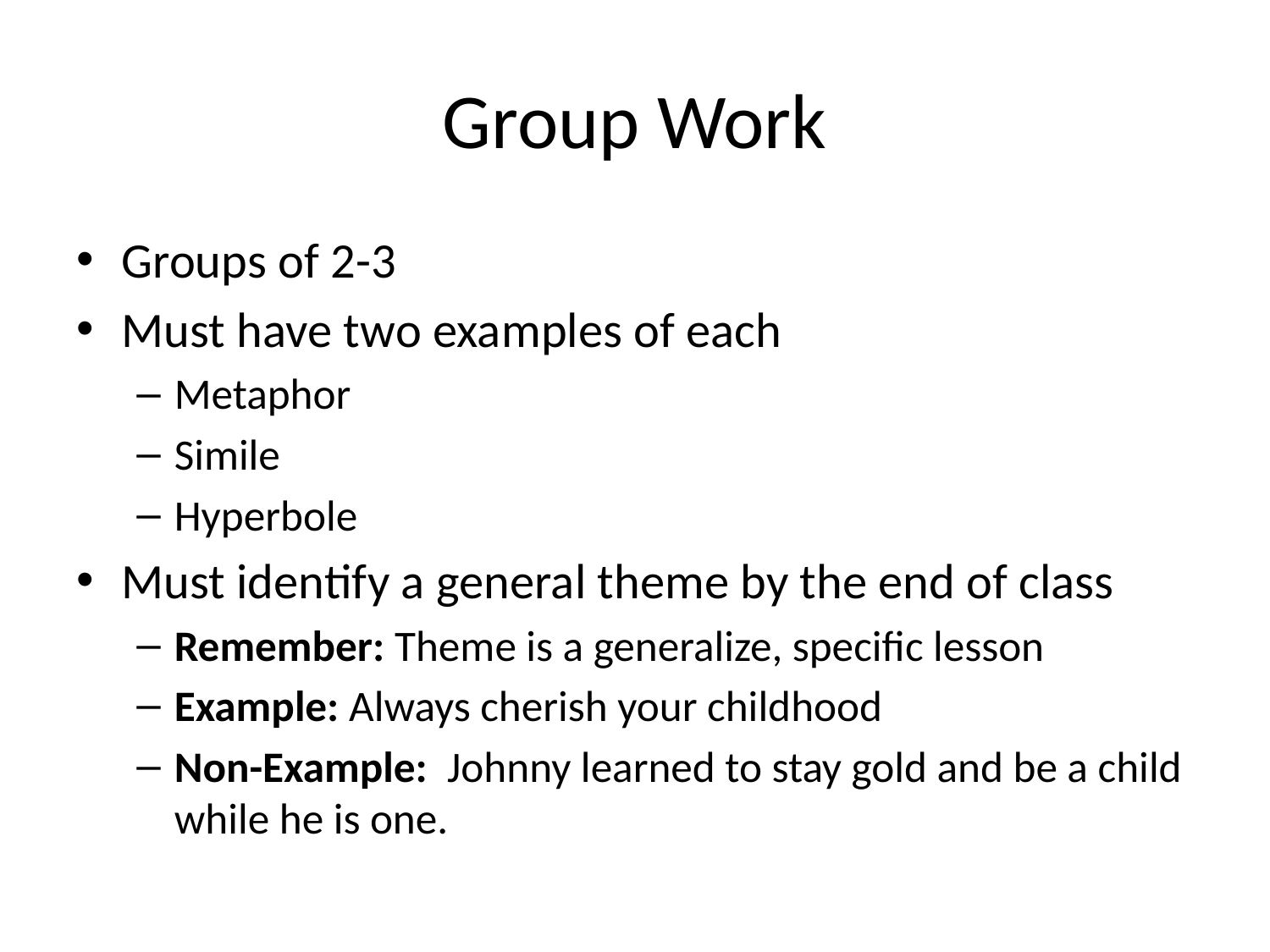

# Group Work
Groups of 2-3
Must have two examples of each
Metaphor
Simile
Hyperbole
Must identify a general theme by the end of class
Remember: Theme is a generalize, specific lesson
Example: Always cherish your childhood
Non-Example:  Johnny learned to stay gold and be a child while he is one.